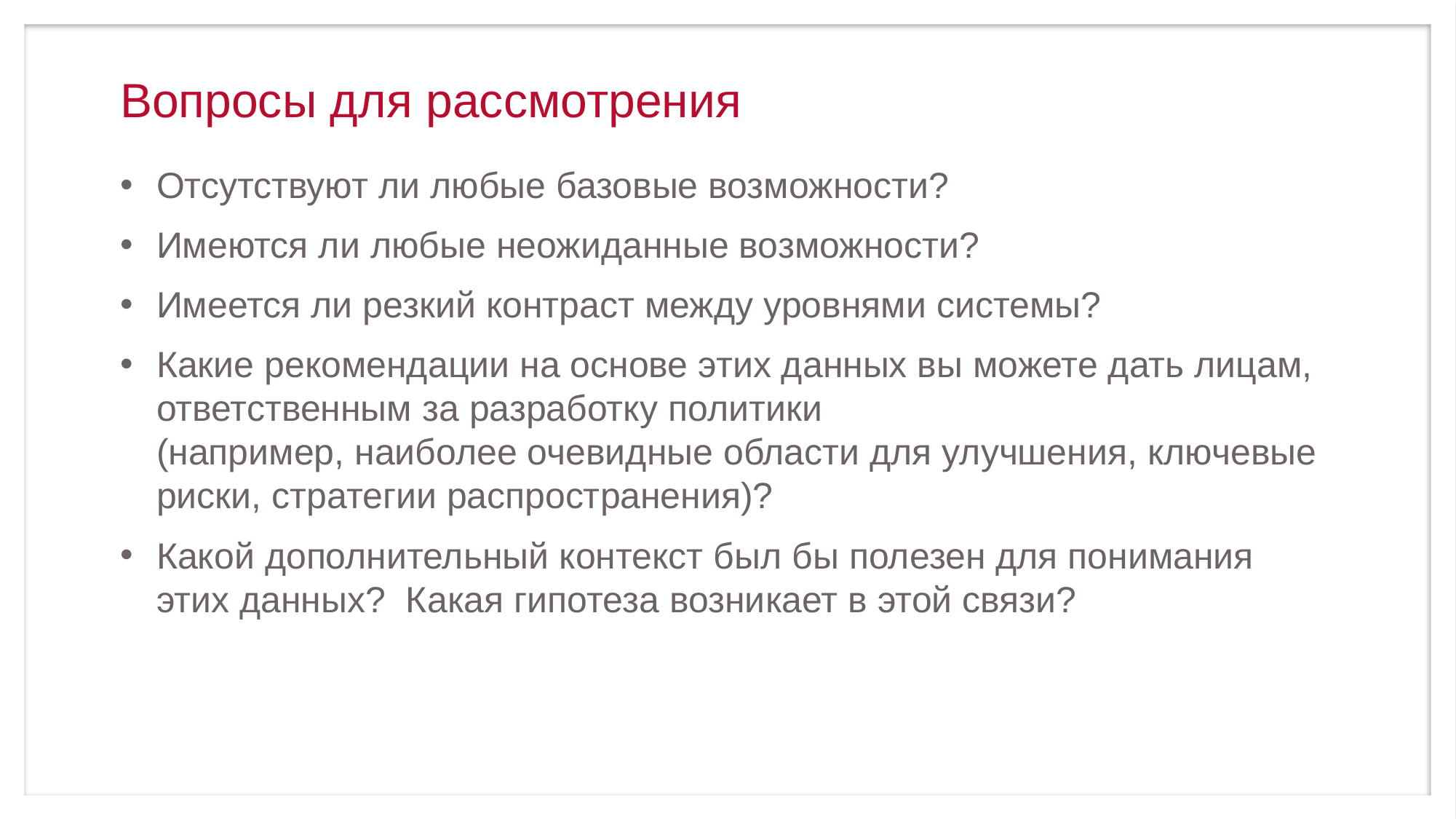

# Вопросы для рассмотрения
Отсутствуют ли любые базовые возможности?
Имеются ли любые неожиданные возможности?
Имеется ли резкий контраст между уровнями системы?
Какие рекомендации на основе этих данных вы можете дать лицам, ответственным за разработку политики
(например, наиболее очевидные области для улучшения, ключевые риски, стратегии распространения)?
Какой дополнительный контекст был бы полезен для понимания этих данных?  Какая гипотеза возникает в этой связи?